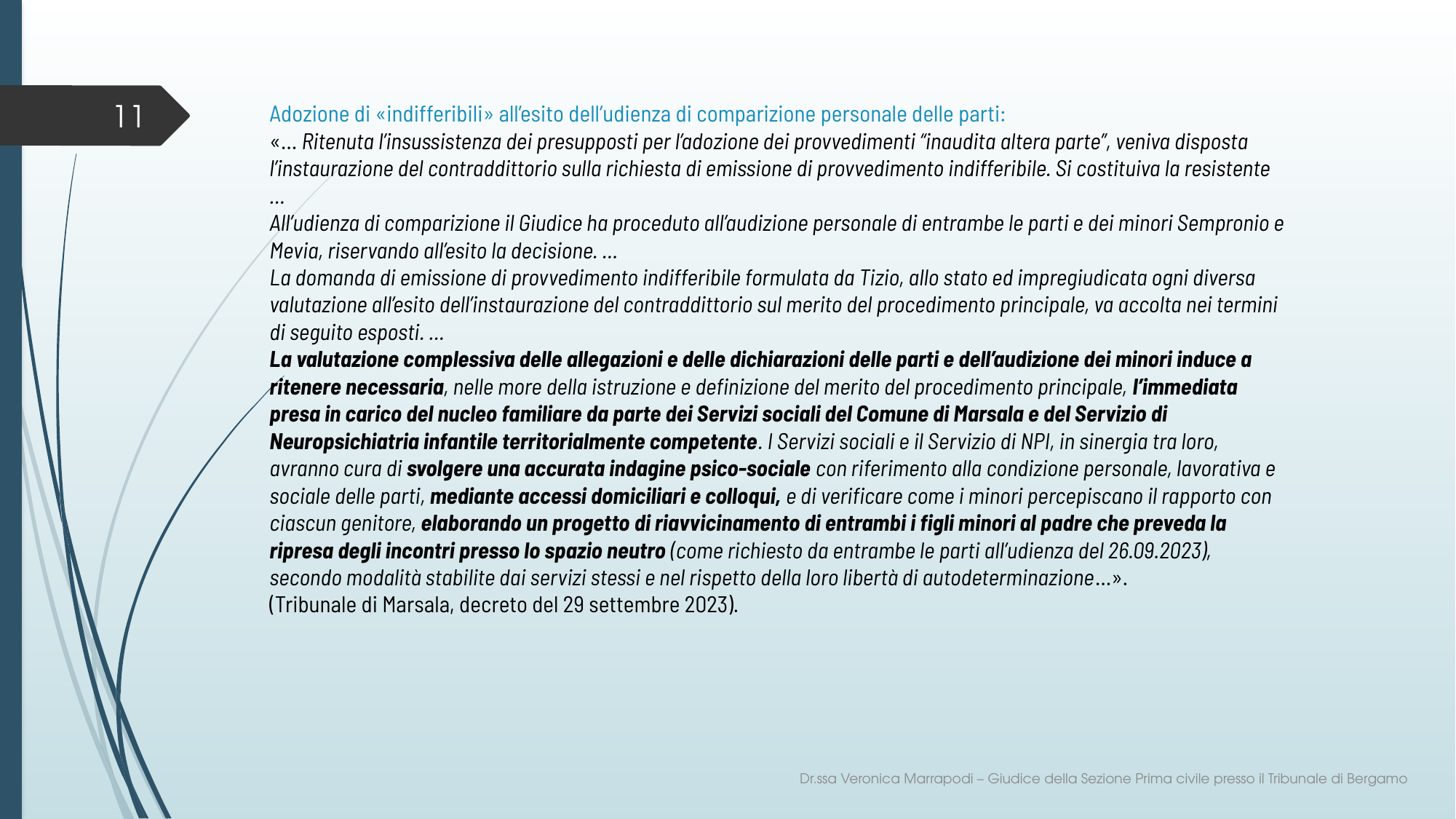

11
# Adozione di «indifferibili» all’esito dell’udienza di comparizione personale delle parti: «… Ritenuta l’insussistenza dei presupposti per l’adozione dei provvedimenti “inaudita altera parte”, veniva disposta l’instaurazione del contraddittorio sulla richiesta di emissione di provvedimento indifferibile. Si costituiva la resistente … All’udienza di comparizione il Giudice ha proceduto all’audizione personale di entrambe le parti e dei minori Sempronio e Mevia, riservando all’esito la decisione. … La domanda di emissione di provvedimento indifferibile formulata da Tizio, allo stato ed impregiudicata ogni diversa valutazione all’esito dell’instaurazione del contraddittorio sul merito del procedimento principale, va accolta nei termini di seguito esposti. … La valutazione complessiva delle allegazioni e delle dichiarazioni delle parti e dell’audizione dei minori induce a ritenere necessaria, nelle more della istruzione e definizione del merito del procedimento principale, l’immediata presa in carico del nucleo familiare da parte dei Servizi sociali del Comune di Marsala e del Servizio di Neuropsichiatria infantile territorialmente competente. I Servizi sociali e il Servizio di NPI, in sinergia tra loro, avranno cura di svolgere una accurata indagine psico-sociale con riferimento alla condizione personale, lavorativa e sociale delle parti, mediante accessi domiciliari e colloqui, e di verificare come i minori percepiscano il rapporto con ciascun genitore, elaborando un progetto di riavvicinamento di entrambi i figli minori al padre che preveda la ripresa degli incontri presso lo spazio neutro (come richiesto da entrambe le parti all’udienza del 26.09.2023), secondo modalità stabilite dai servizi stessi e nel rispetto della loro libertà di autodeterminazione…». (Tribunale di Marsala, decreto del 29 settembre 2023).
Dr.ssa Veronica Marrapodi – Giudice della Sezione Prima civile presso il Tribunale di Bergamo